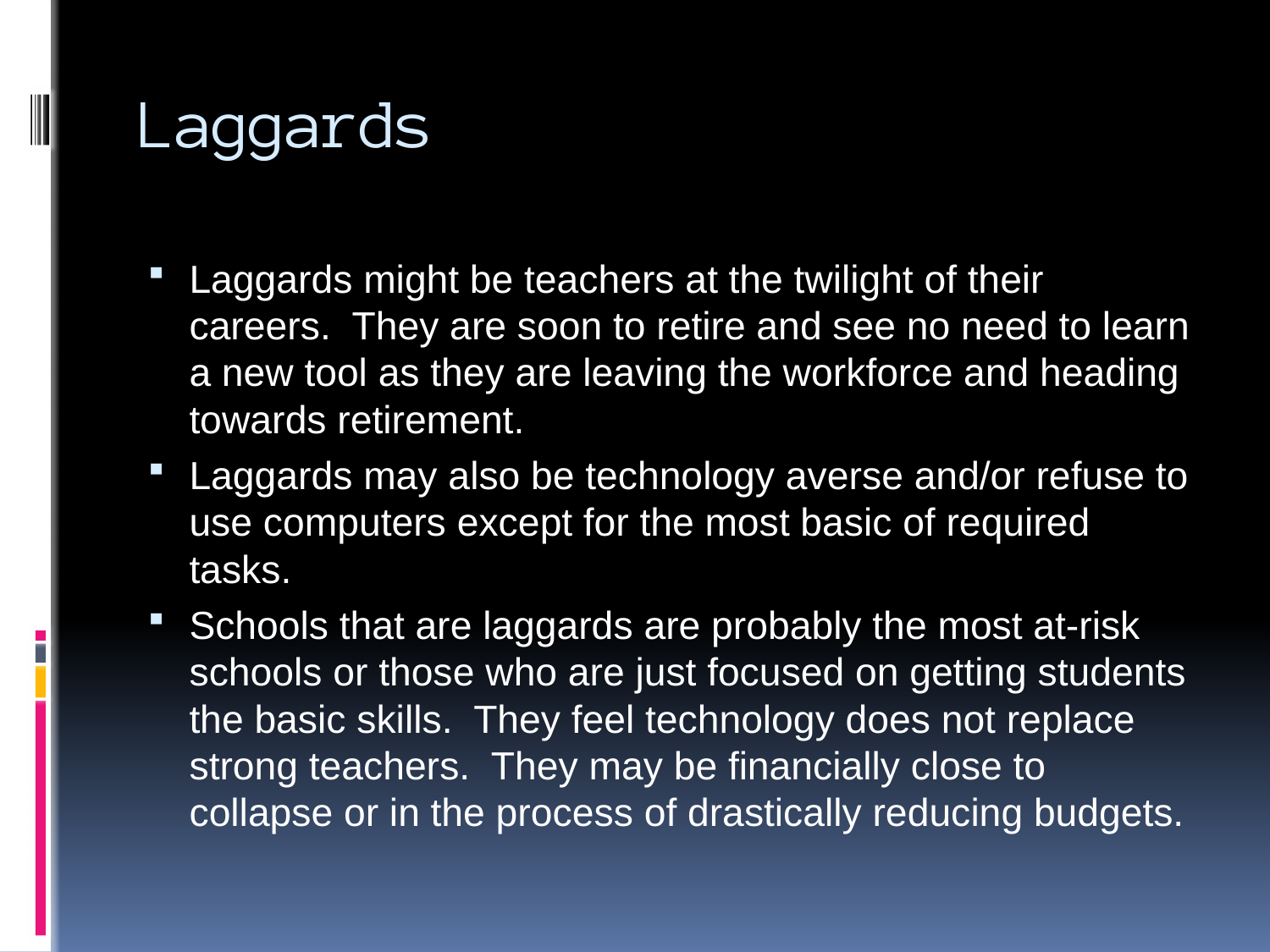

# Laggards
Laggards might be teachers at the twilight of their careers.  They are soon to retire and see no need to learn a new tool as they are leaving the workforce and heading towards retirement.
Laggards may also be technology averse and/or refuse to use computers except for the most basic of required tasks.
Schools that are laggards are probably the most at-risk schools or those who are just focused on getting students the basic skills.  They feel technology does not replace strong teachers.  They may be financially close to collapse or in the process of drastically reducing budgets.